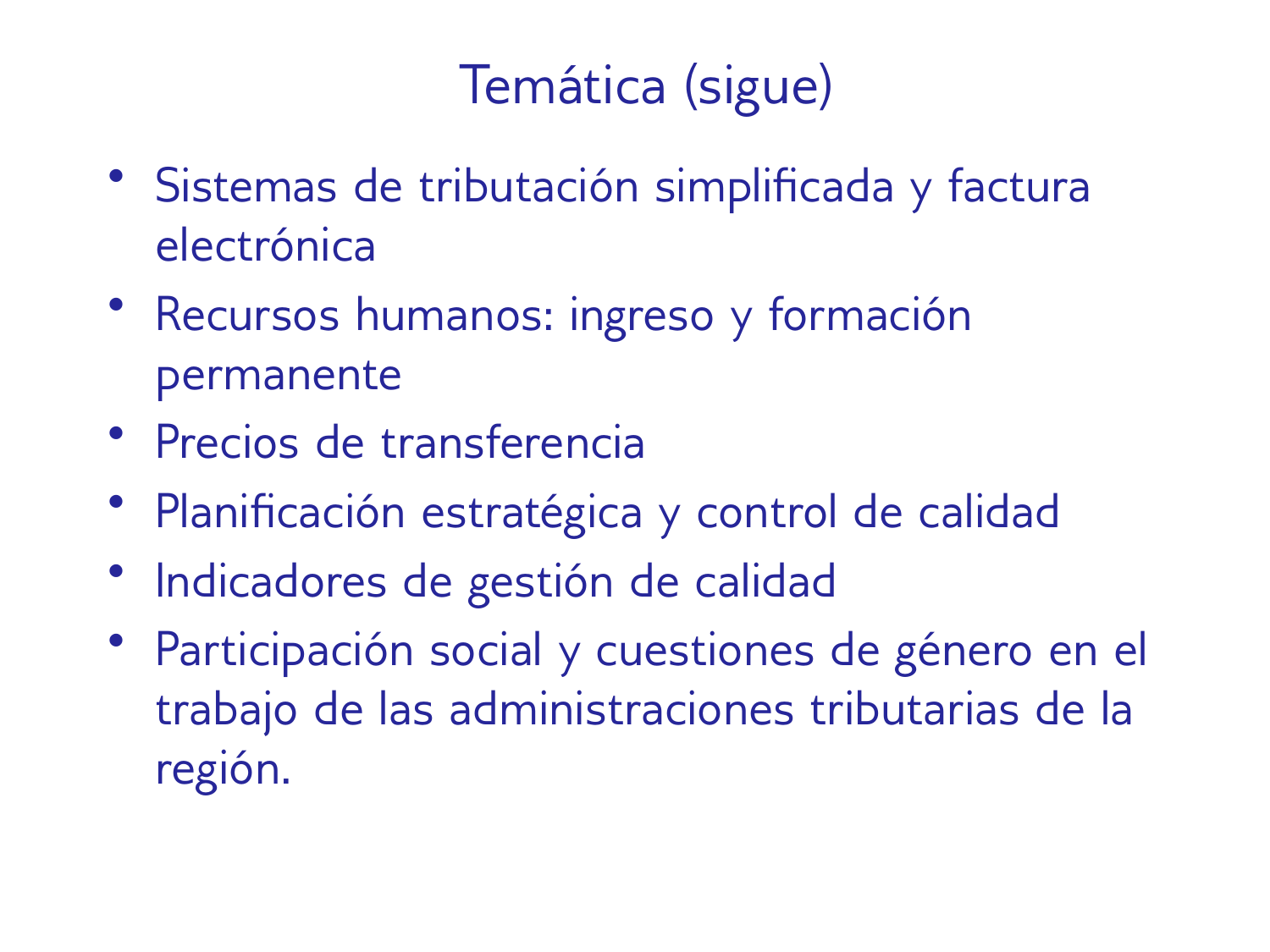

# Temática (sigue)
Sistemas de tributación simplificada y factura electrónica
Recursos humanos: ingreso y formación permanente
Precios de transferencia
Planificación estratégica y control de calidad
Indicadores de gestión de calidad
Participación social y cuestiones de género en el trabajo de las administraciones tributarias de la región.